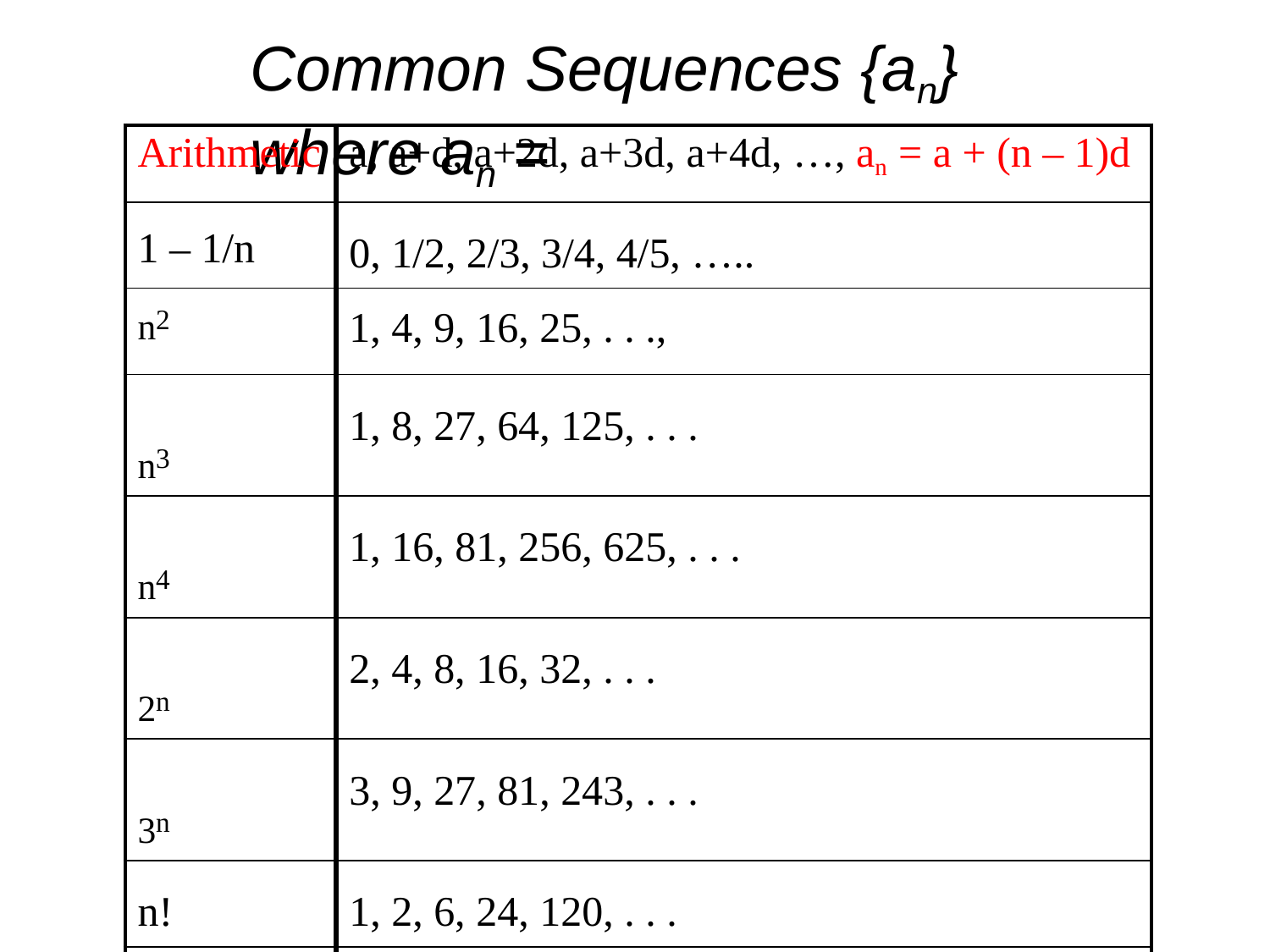

# Common Sequences {an} where an =
| Arithmetic | a, a+d, a+2d, a+3d, a+4d, …, an = a + (n – 1)d |
| --- | --- |
| 1 – 1/n | 0, 1/2, 2/3, 3/4, 4/5, ….. |
| n2 | 1, 4, 9, 16, 25, . . ., |
| n3 | 1, 8, 27, 64, 125, . . . |
| n4 | 1, 16, 81, 256, 625, . . . |
| 2n | 2, 4, 8, 16, 32, . . . |
| 3n | 3, 9, 27, 81, 243, . . . |
| n! | 1, 2, 6, 24, 120, . . . |
| Geometric | 2, 6, 18, 54, 162, … , an = ??? Guess?? |